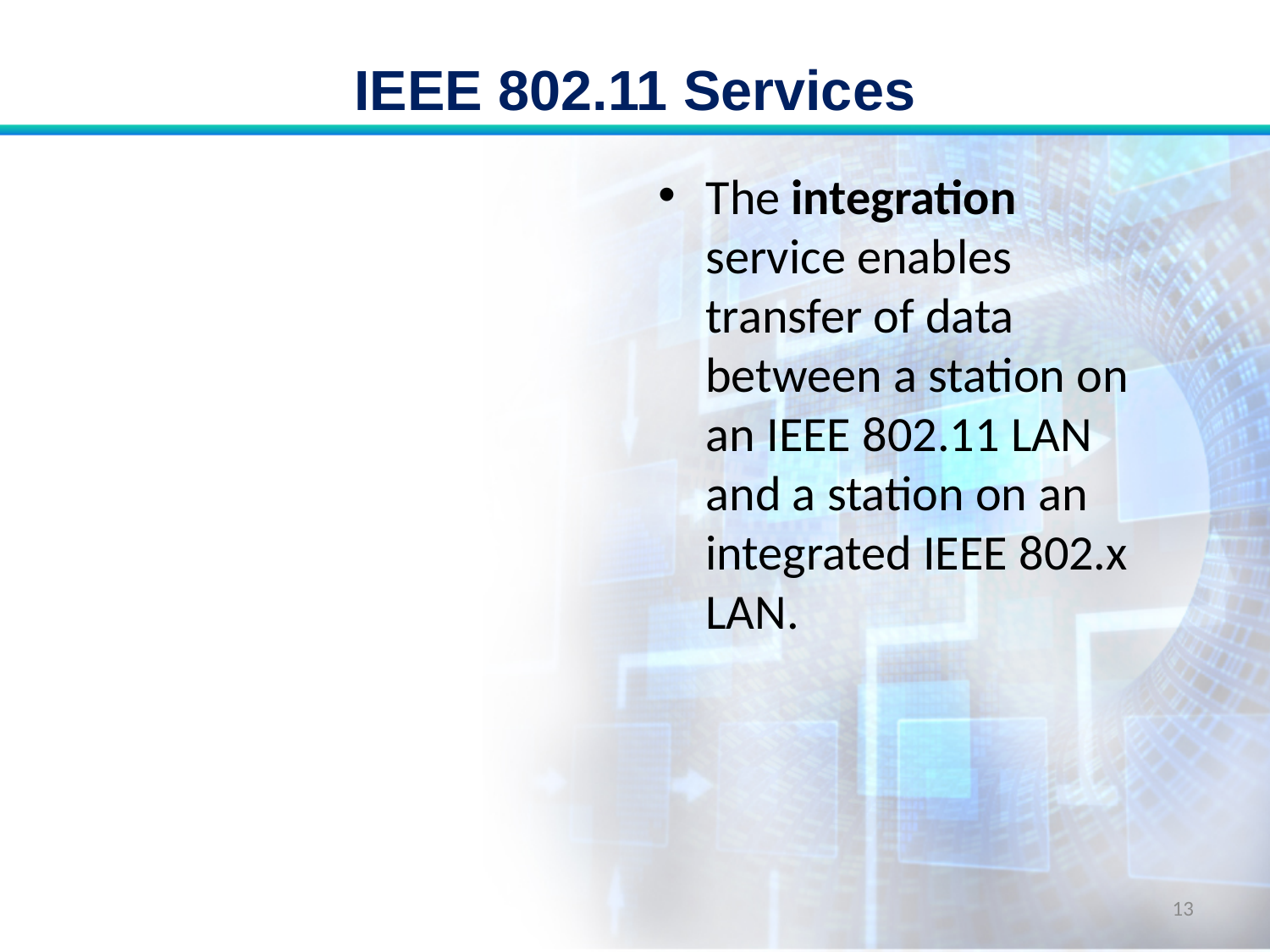

# IEEE 802.11 Services
The integration service enables transfer of data between a station on an IEEE 802.11 LAN and a station on an integrated IEEE 802.x LAN.
13